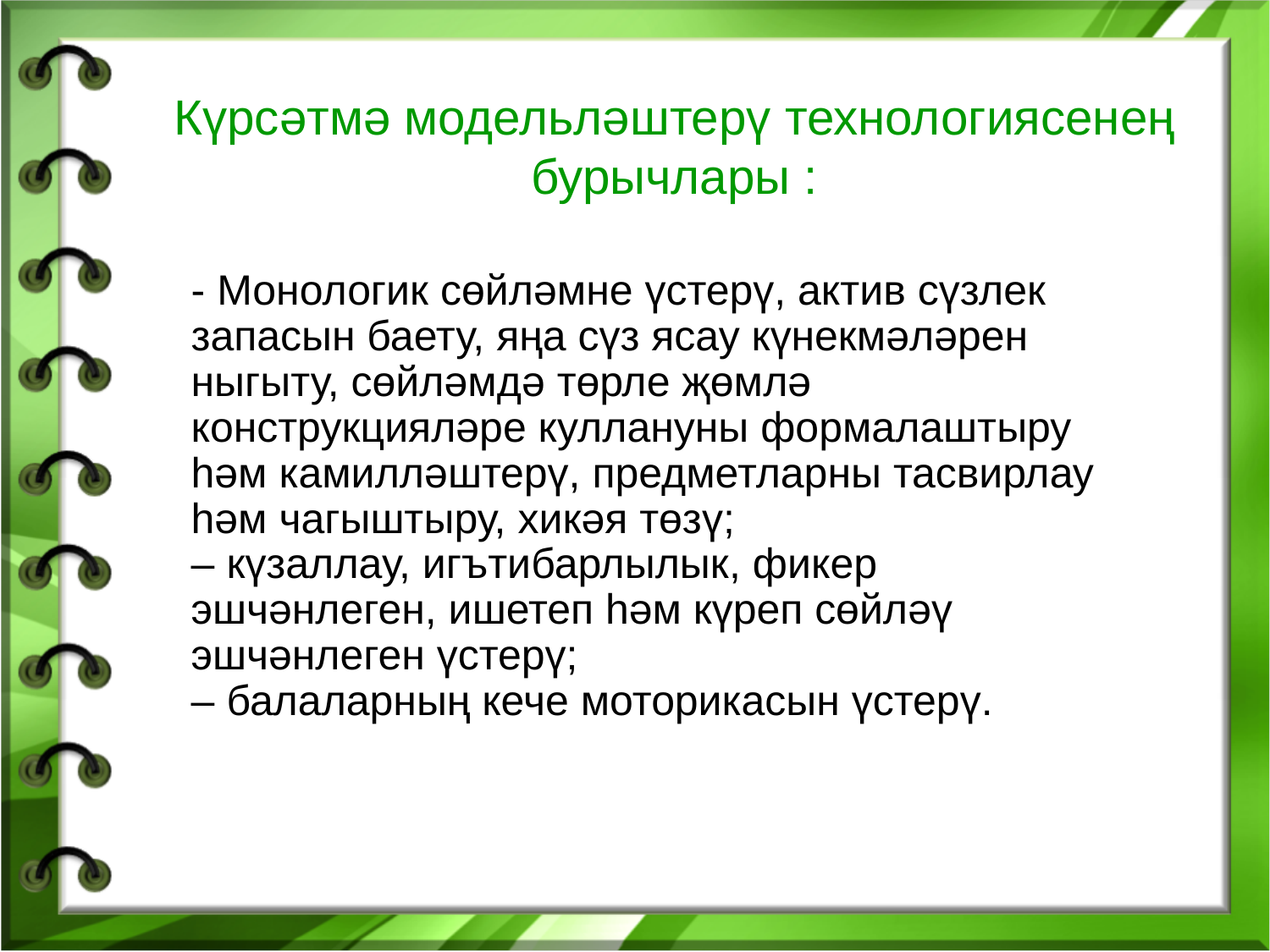

Күрсәтмә модельләштерү технологиясенең бурычлары :
- Монологик сөйләмне үстерү, актив сүзлек запасын баету, яңа сүз ясау күнекмәләрен ныгыту, сөйләмдә төрле җөмлә конструкцияләре куллануны формалаштыру һәм камилләштерү, предметларны тасвирлау һәм чагыштыру, хикәя төзү;
– күзаллау, игътибарлылык, фикер эшчәнлеген, ишетеп һәм күреп сөйләү эшчәнлеген үстерү;
– балаларның кече моторикасын үстерү.